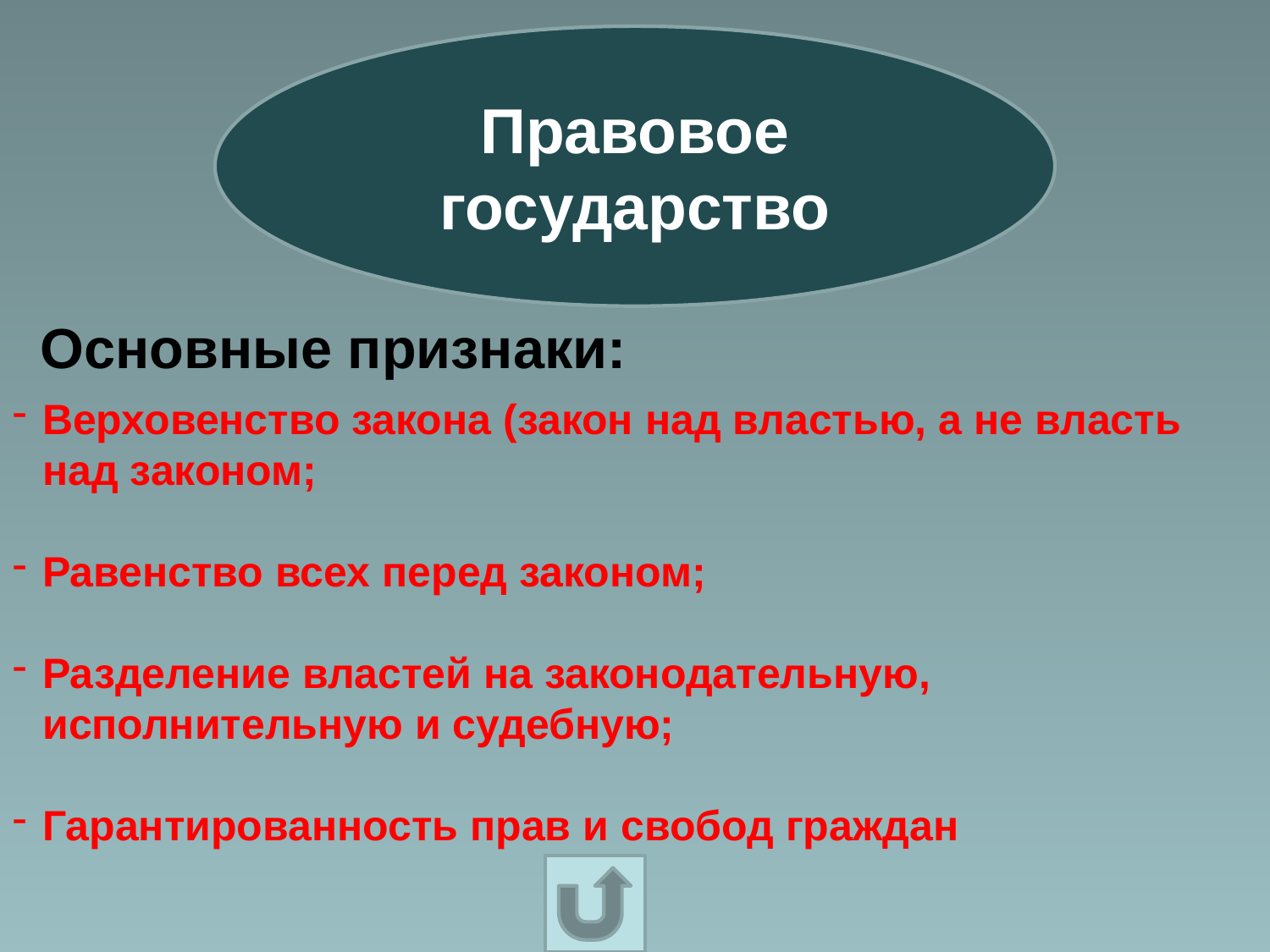

Правовое государство
Основные признаки:
Верховенство закона (закон над властью, а не власть над законом;

Равенство всех перед законом;

Разделение властей на законодательную, исполнительную и судебную;

Гарантированность прав и свобод граждан